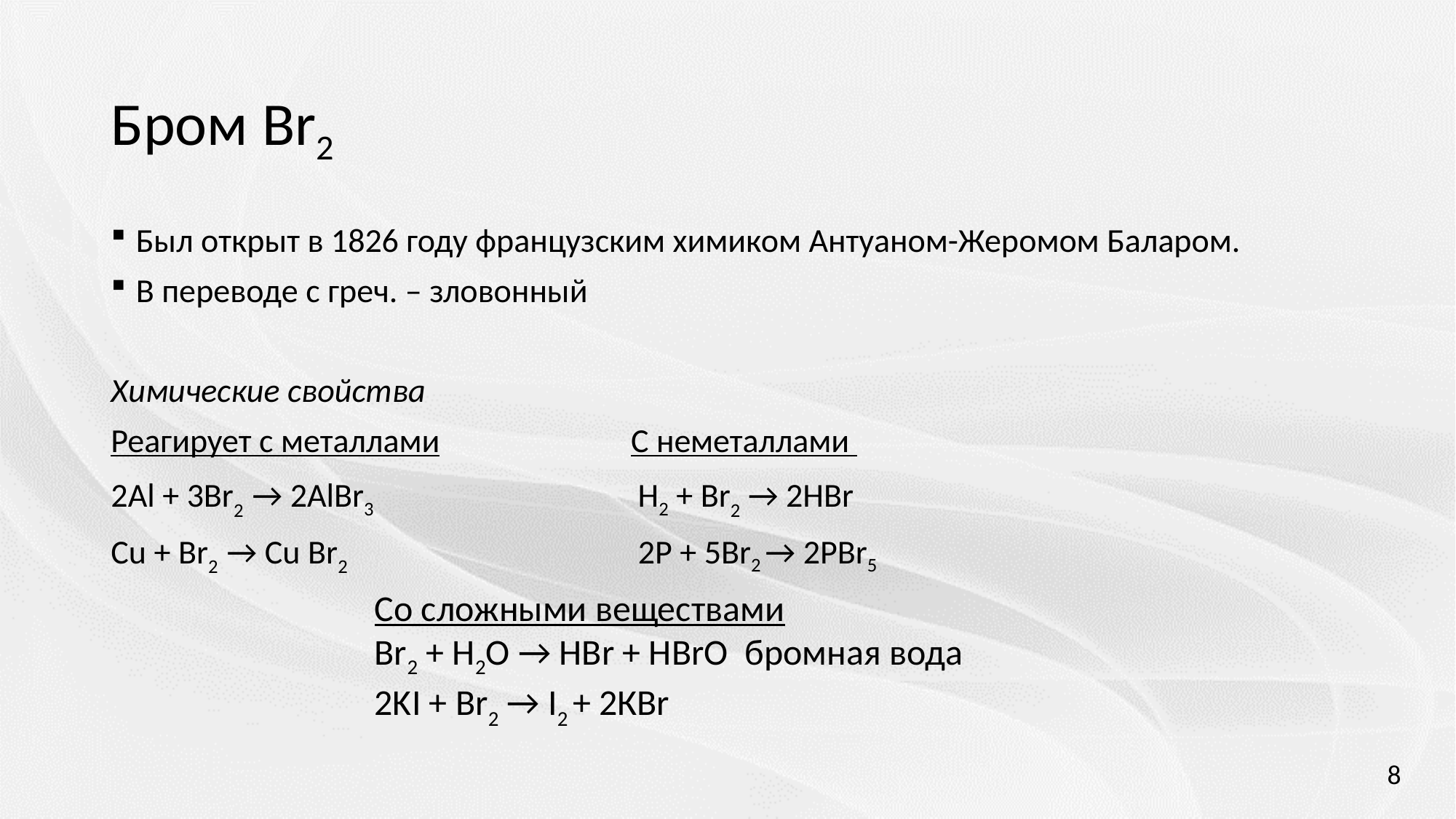

# Бром Br2
Был открыт в 1826 году французским химиком Антуаном-Жеромом Баларом.
В переводе с греч. – зловонный

Химические свойства
Реагирует с металлами                         С неметаллами
2Al + 3Br2  → 2AlBr3                                   H2 + Br2 → 2HBr
Cu + Br2  → Cu Br2                                      2P + 5Br2 → 2PBr5

Со сложными веществами
Br2 + H2O → HBr + HBrO  бромная вода
2KI + Br2 → I2 + 2КBr
8